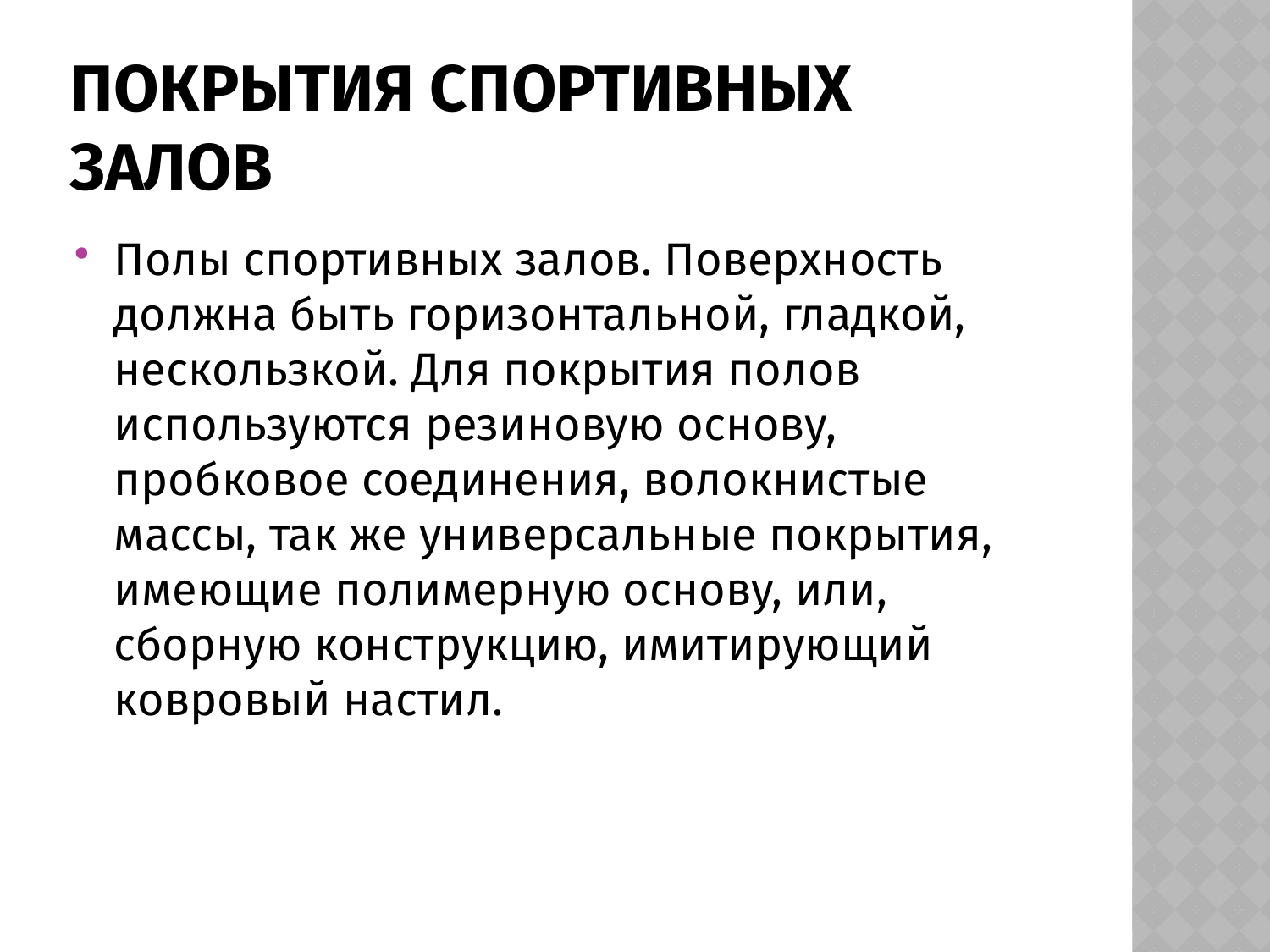

# Покрытия спортивных залов
Полы спортивных залов. Поверхность должна быть горизонтальной, гладкой, нескользкой. Для покрытия полов используются резиновую основу, пробковое соединения, волокнистые массы, так же универсальные покрытия, имеющие полимерную основу, или, сборную конструкцию, имитирующий ковровый настил.